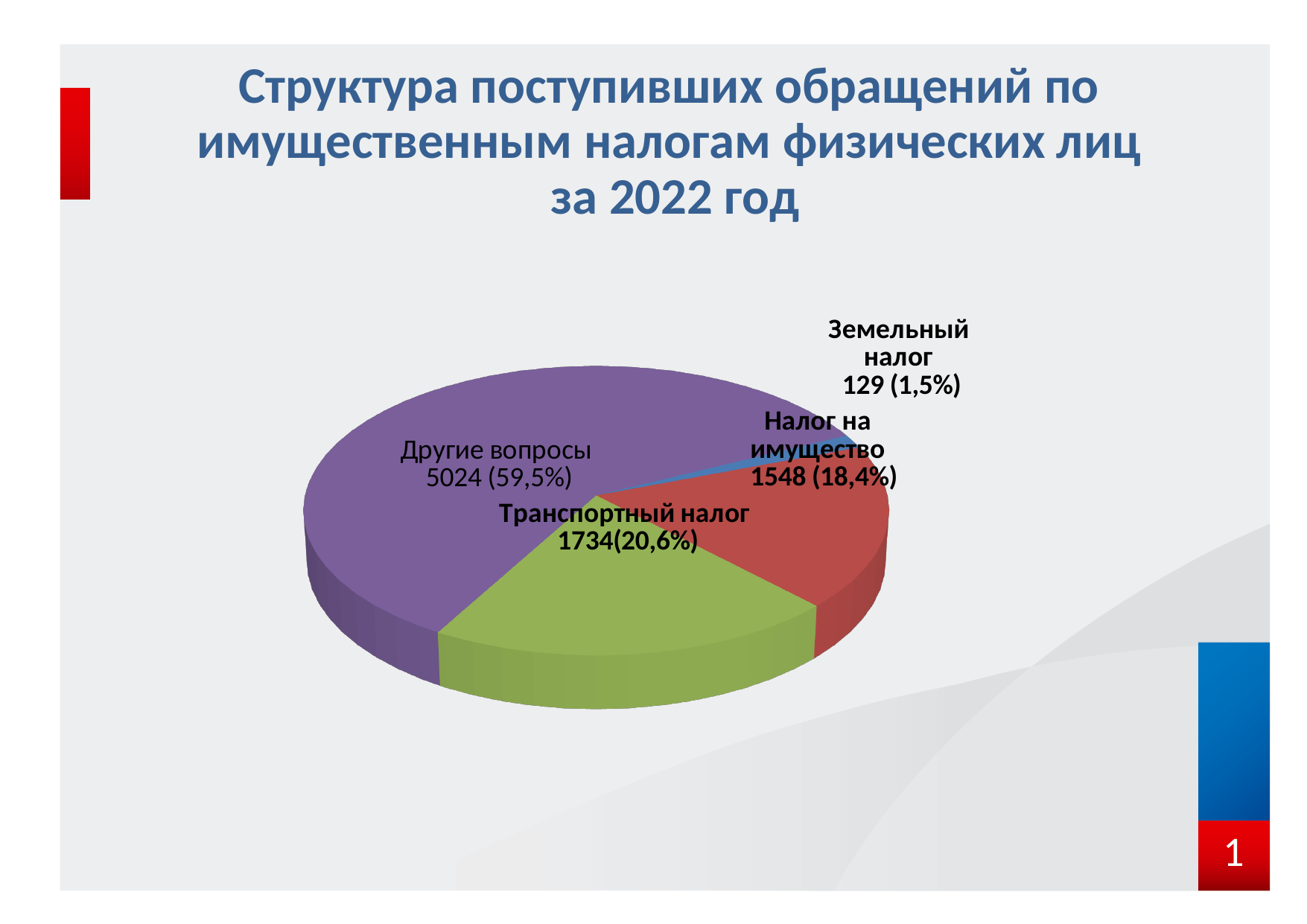

# Структура поступивших обращений по  имущественным налогам физических лиц за 2022 год

[unsupported chart]

1